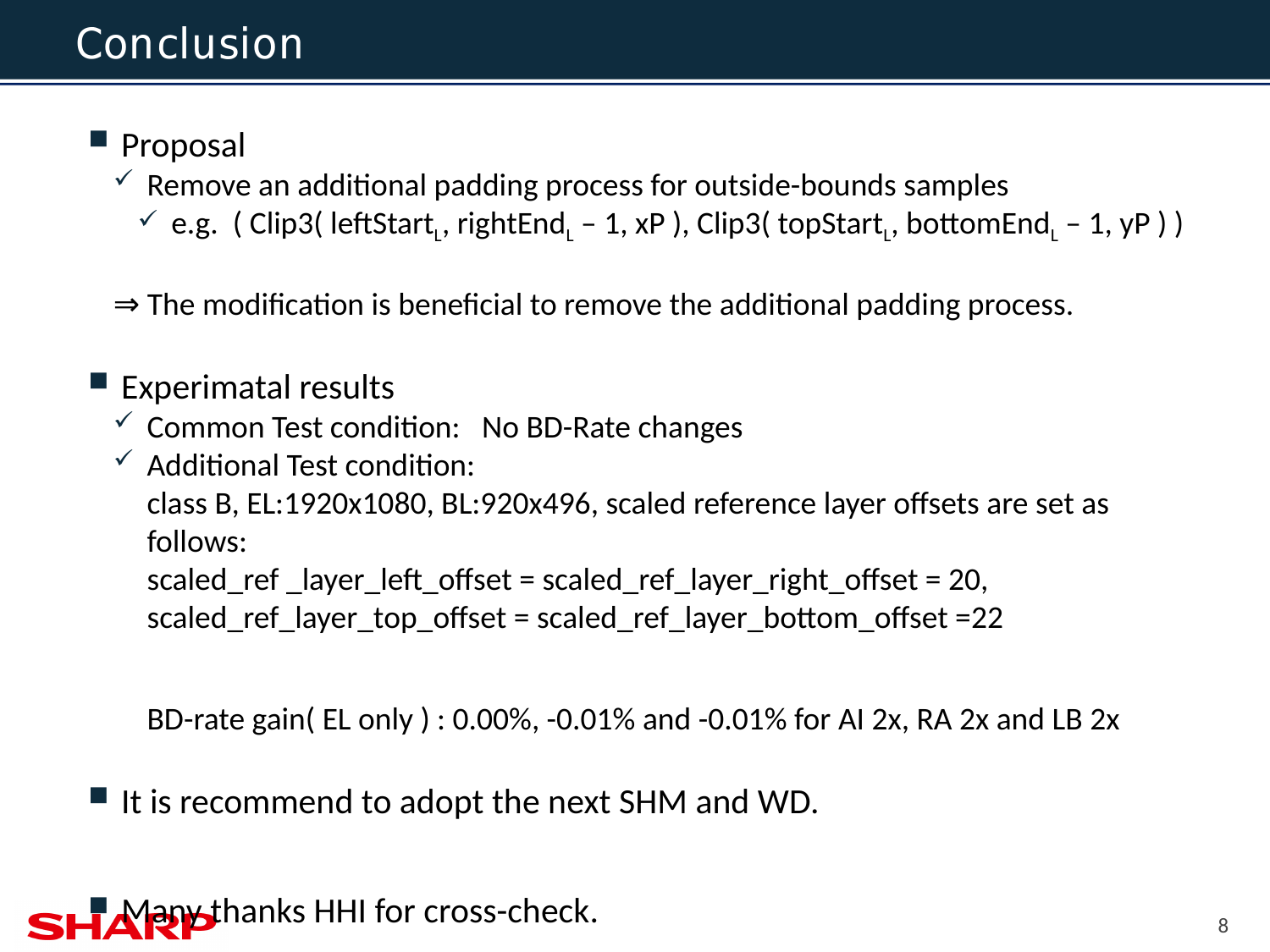

# Conclusion
Proposal
Remove an additional padding process for outside-bounds samples
e.g.  ( Clip3( leftStartL, rightEndL – 1, xP ), Clip3( topStartL, bottomEndL – 1, yP ) )

⇒ The modification is beneficial to remove the additional padding process.

Experimatal results
Common Test condition:   No BD-Rate changes
Additional Test condition:
class B, EL:1920x1080, BL:920x496, scaled reference layer offsets are set as follows:
	scaled_ref _layer_left_offset = scaled_ref_layer_right_offset = 20,
	scaled_ref_layer_top_offset = scaled_ref_layer_bottom_offset =22

	BD-rate gain( EL only ) : 0.00%, -0.01% and -0.01% for AI 2x, RA 2x and LB 2x
It is recommend to adopt the next SHM and WD.

Many thanks HHI for cross-check.
8